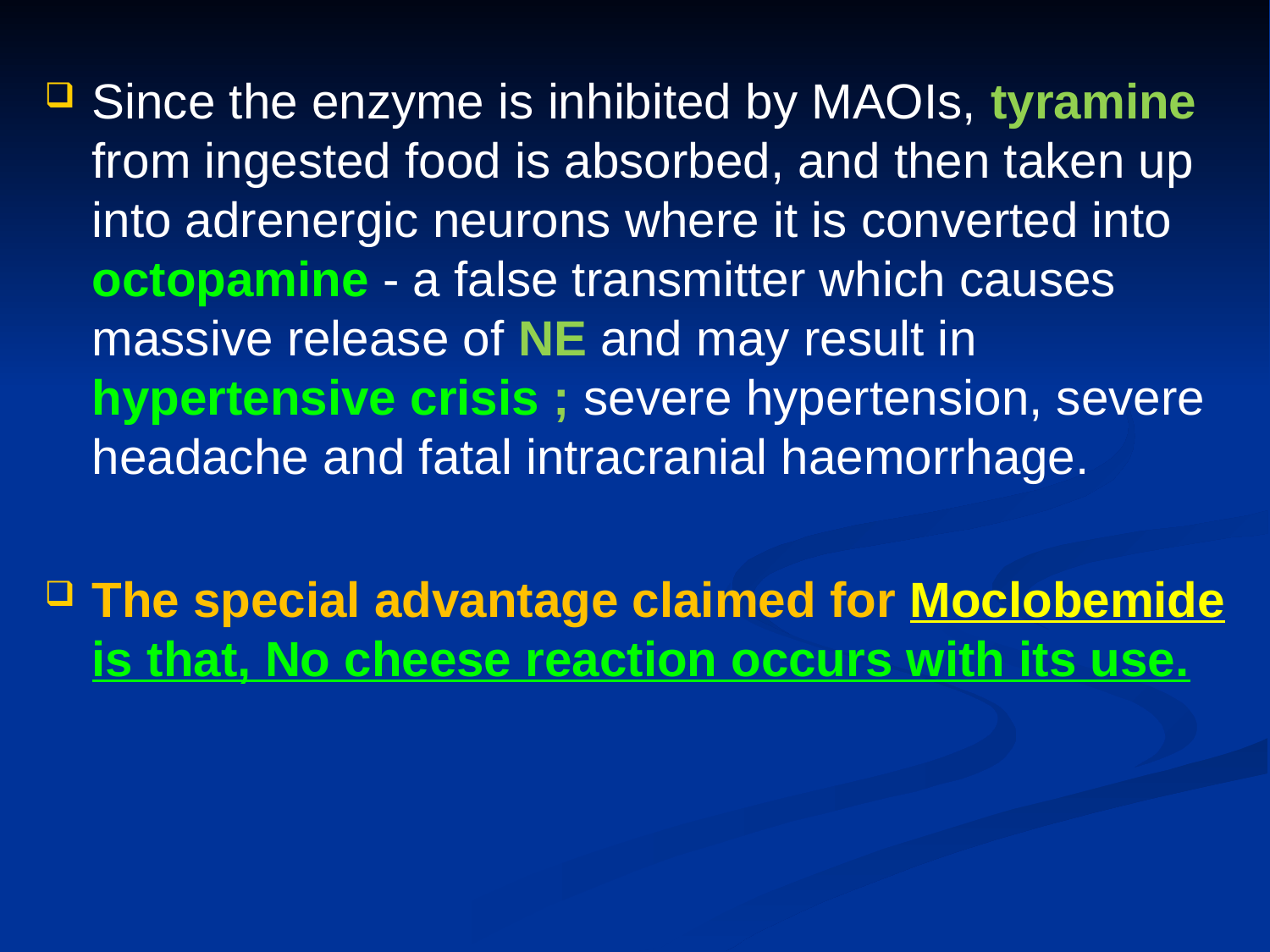

Since the enzyme is inhibited by MAOIs, tyramine from ingested food is absorbed, and then taken up into adrenergic neurons where it is converted into octopamine - a false transmitter which causes massive release of NE and may result in hypertensive crisis ; severe hypertension, severe headache and fatal intracranial haemorrhage.

The special advantage claimed for Moclobemide is that, No cheese reaction occurs with its use.